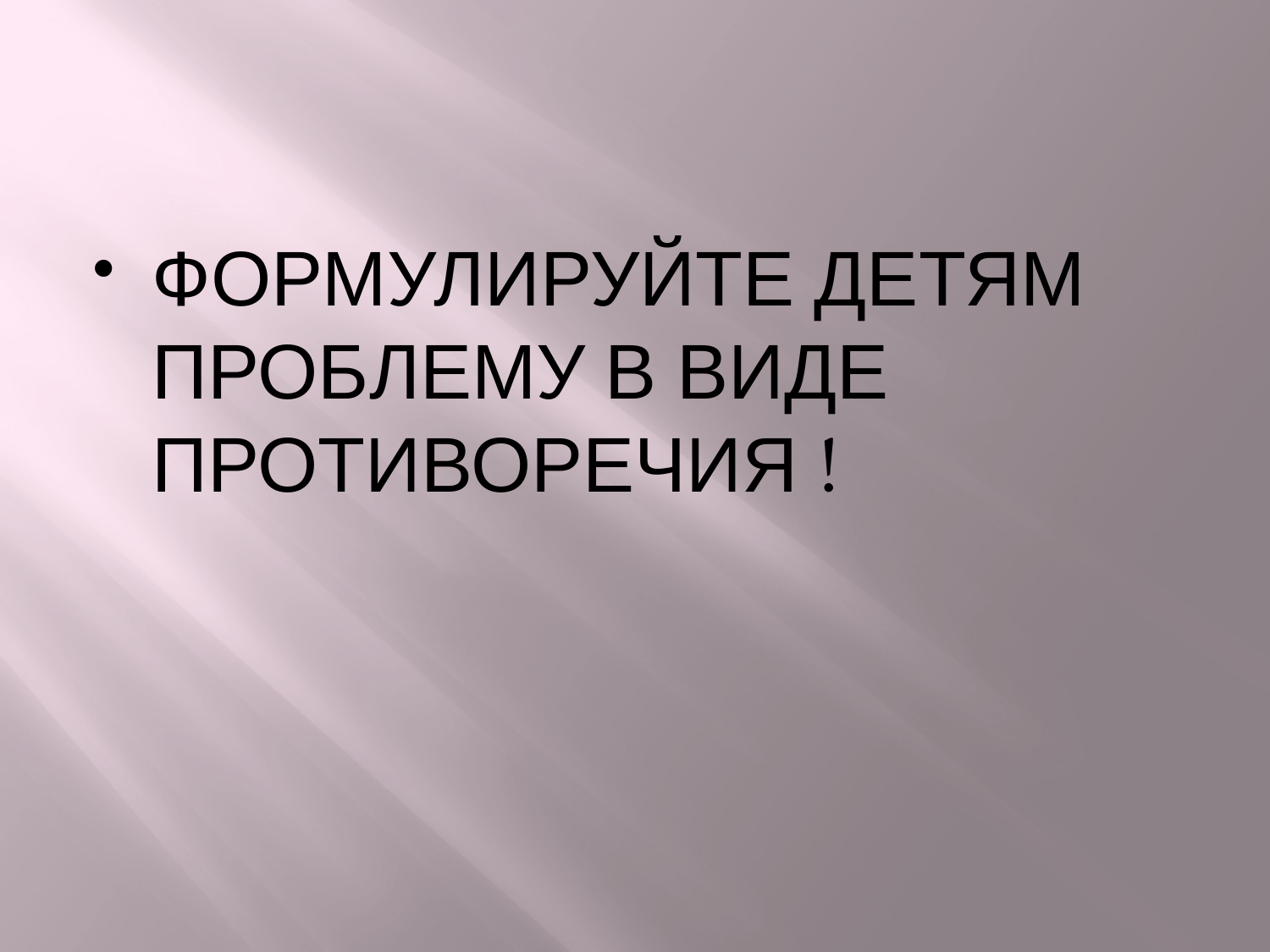

#
ФОРМУЛИРУЙТЕ ДЕТЯМ ПРОБЛЕМУ В ВИДЕ ПРОТИВОРЕЧИЯ !